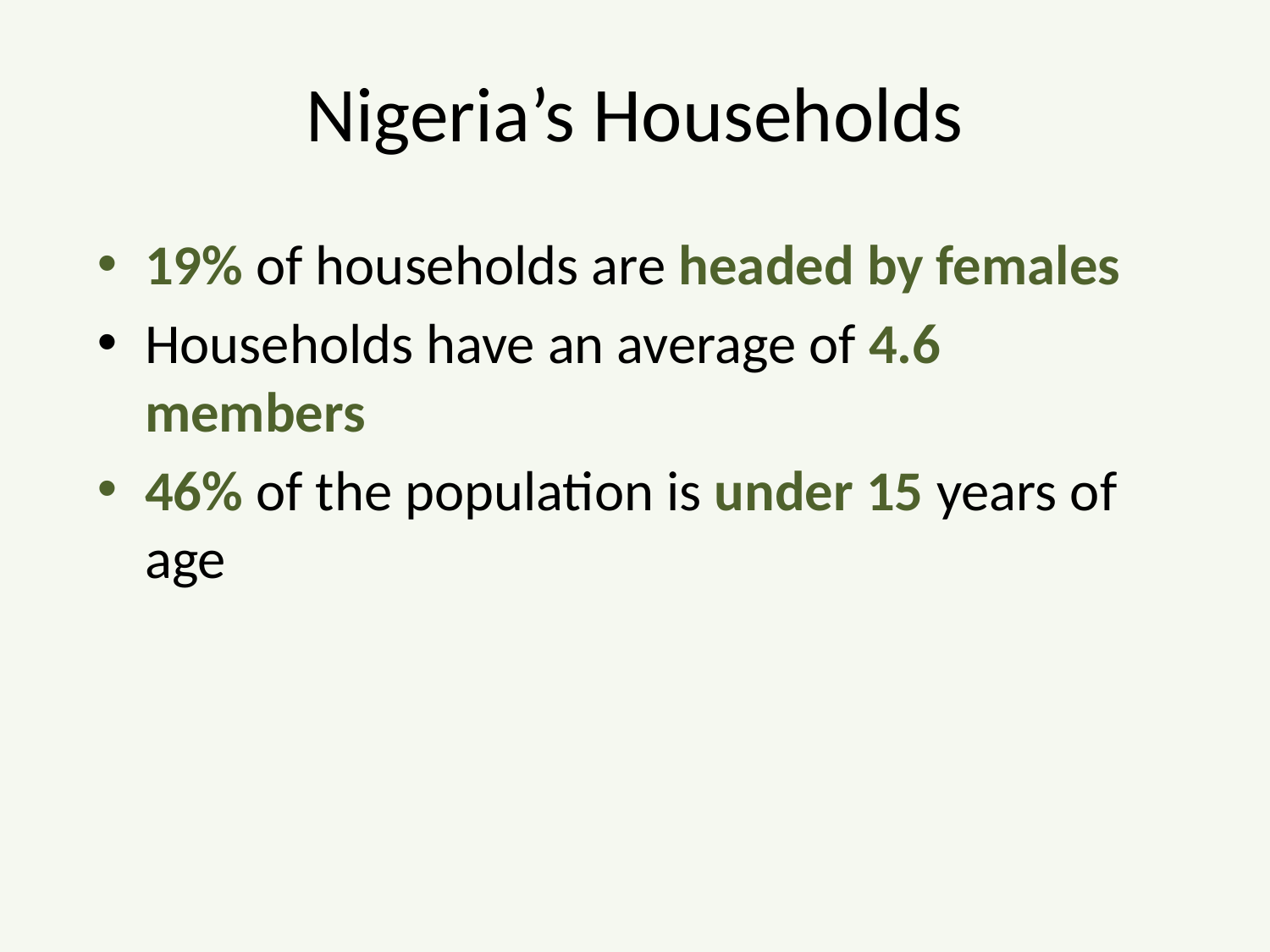

# Nigeria’s Households
19% of households are headed by females
Households have an average of 4.6 members
46% of the population is under 15 years of age